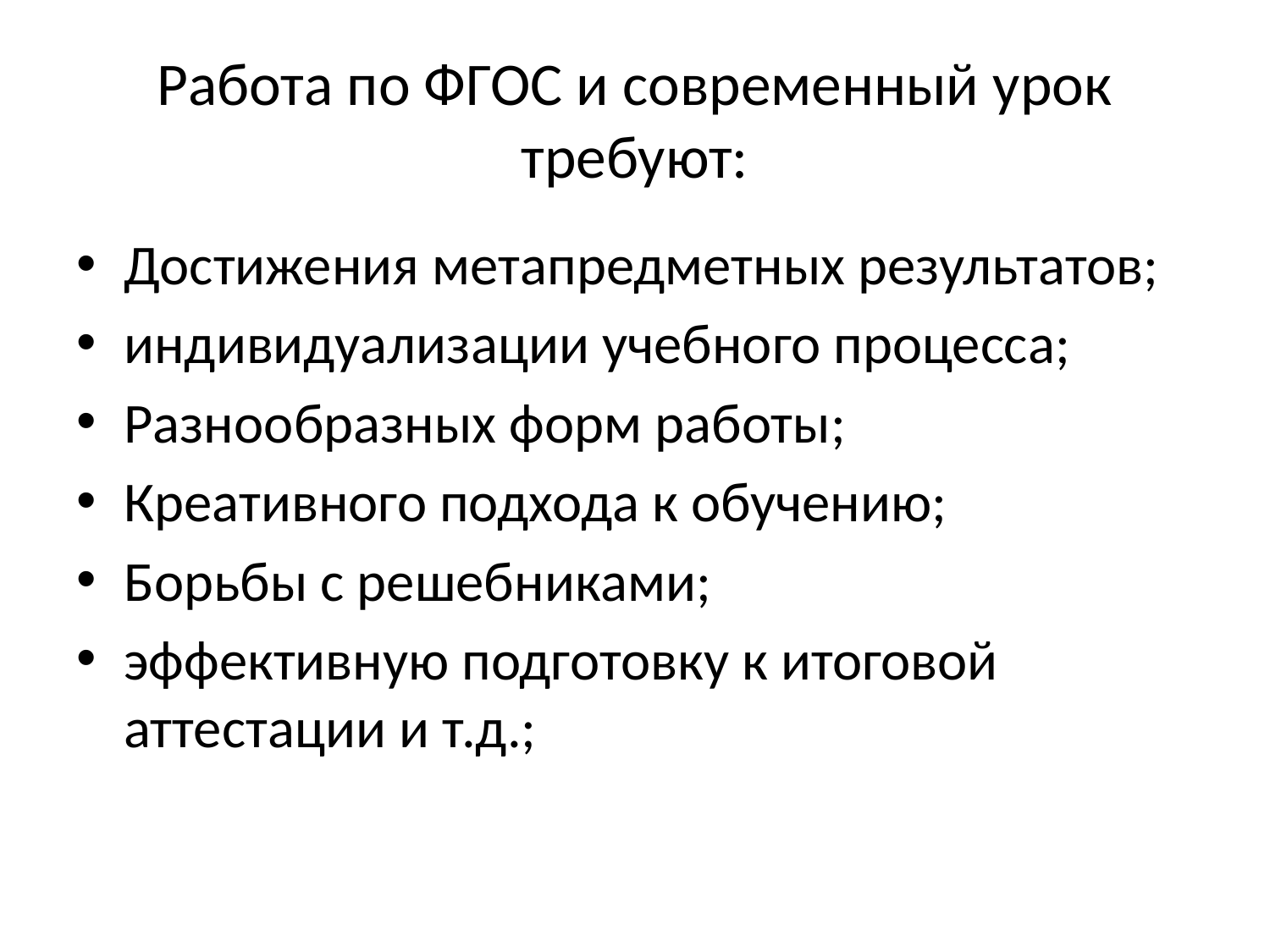

# Работа по ФГОС и современный урок требуют:
Достижения метапредметных результатов;
индивидуализации учебного процесса;
Разнообразных форм работы;
Креативного подхода к обучению;
Борьбы с решебниками;
эффективную подготовку к итоговой аттестации и т.д.;